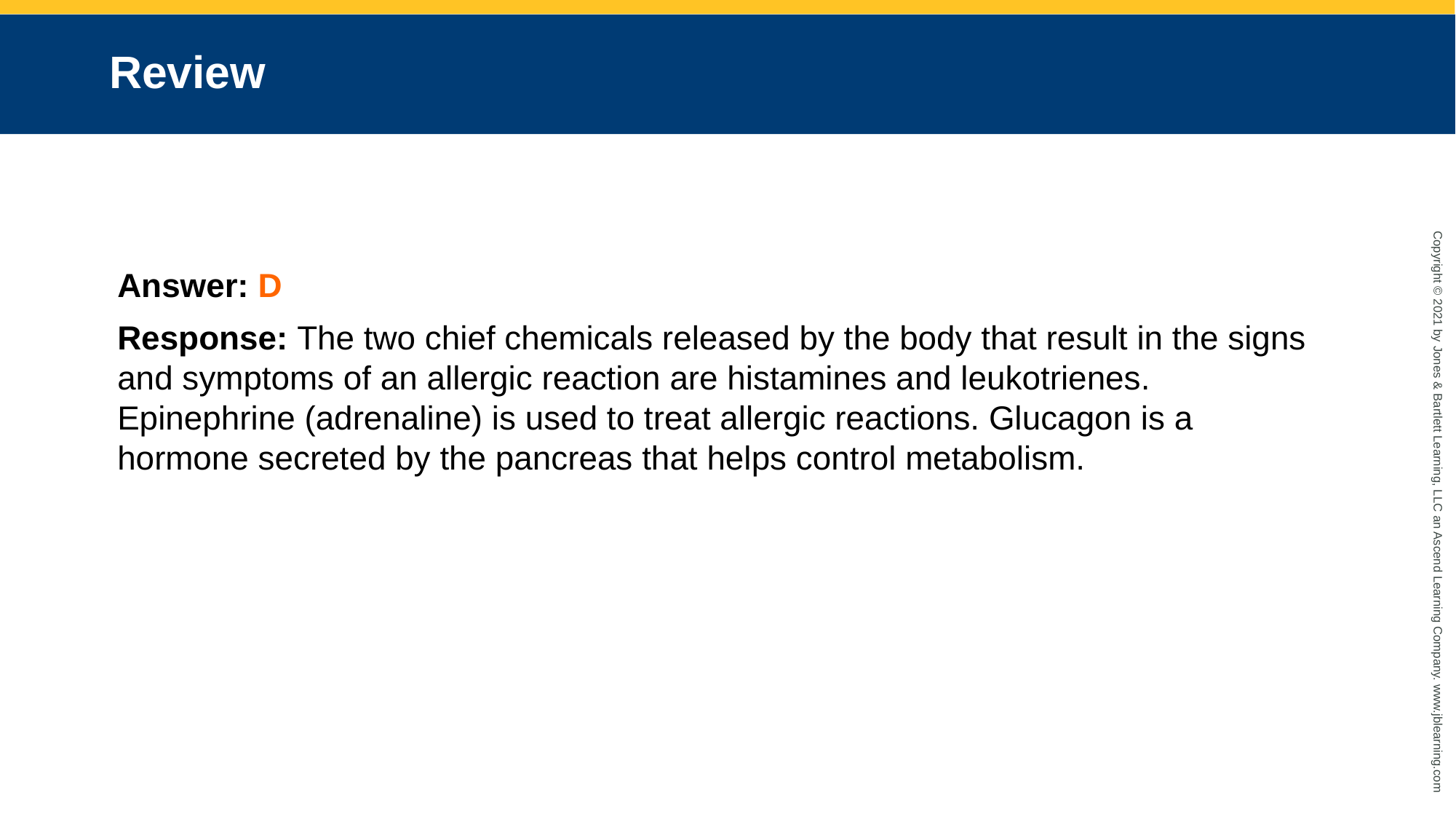

# Review
Answer: D
Response: The two chief chemicals released by the body that result in the signs and symptoms of an allergic reaction are histamines and leukotrienes. Epinephrine (adrenaline) is used to treat allergic reactions. Glucagon is a hormone secreted by the pancreas that helps control metabolism.